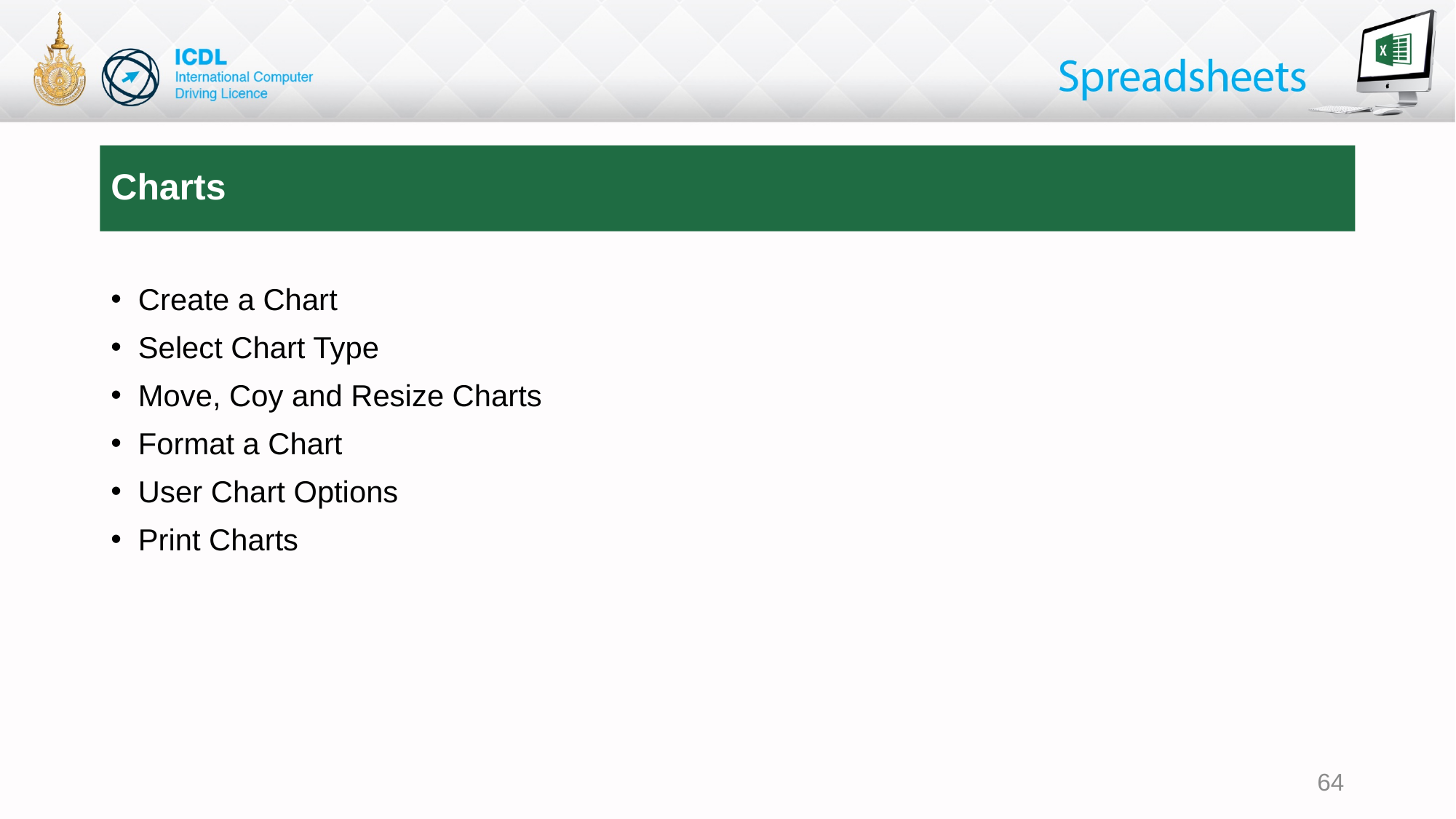

# Charts
Create a Chart
Select Chart Type
Move, Coy and Resize Charts
Format a Chart
User Chart Options
Print Charts

64